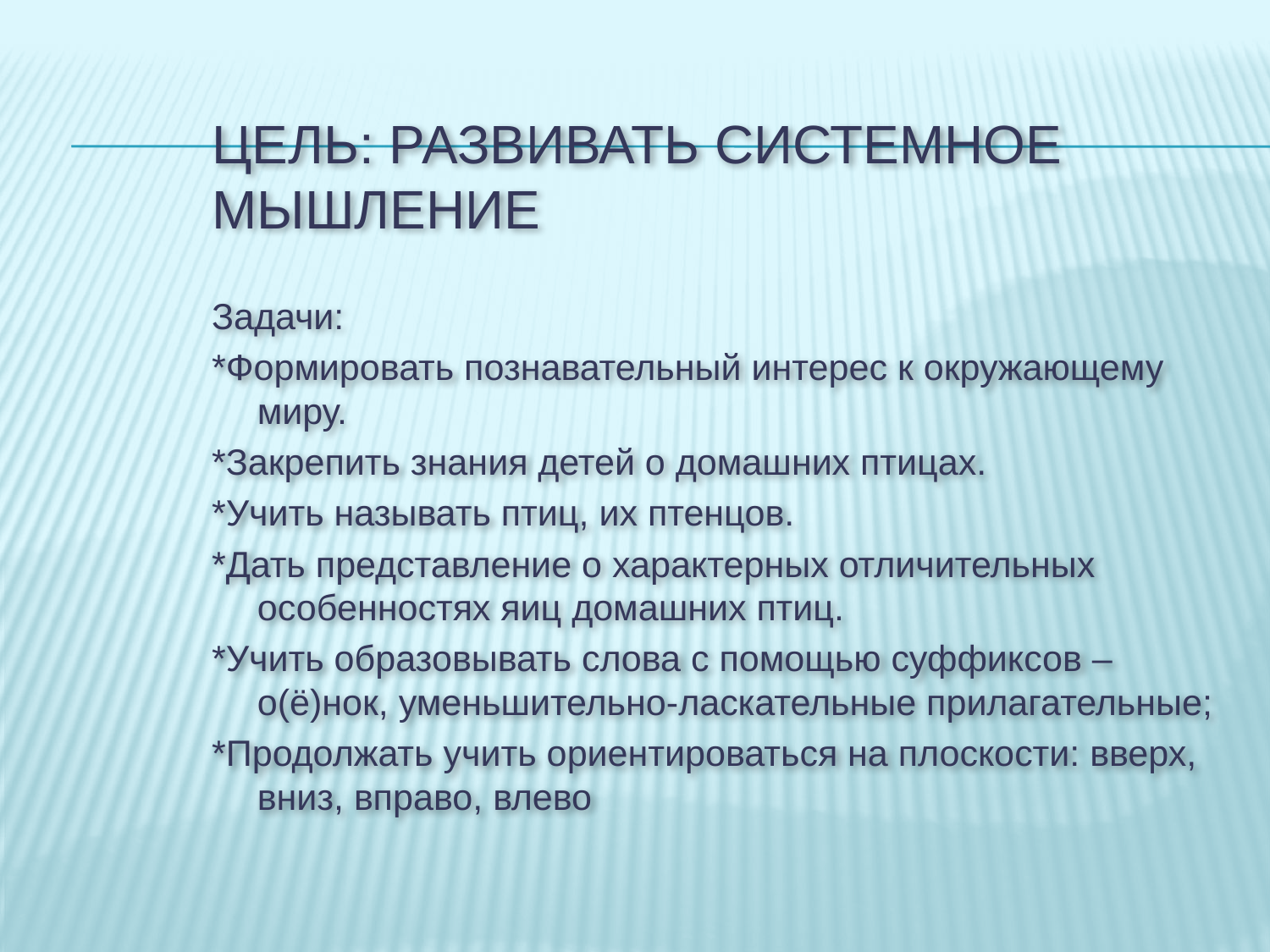

# Цель: Развивать системное мышление

Задачи:
*Формировать познавательный интерес к окружающему миру.
*Закрепить знания детей о домашних птицах.
*Учить называть птиц, их птенцов.
*Дать представление о характерных отличительных особенностях яиц домашних птиц.
*Учить образовывать слова с помощью суффиксов –о(ё)нок, уменьшительно-ласкательные прилагательные;
*Продолжать учить ориентироваться на плоскости: вверх, вниз, вправо, влево